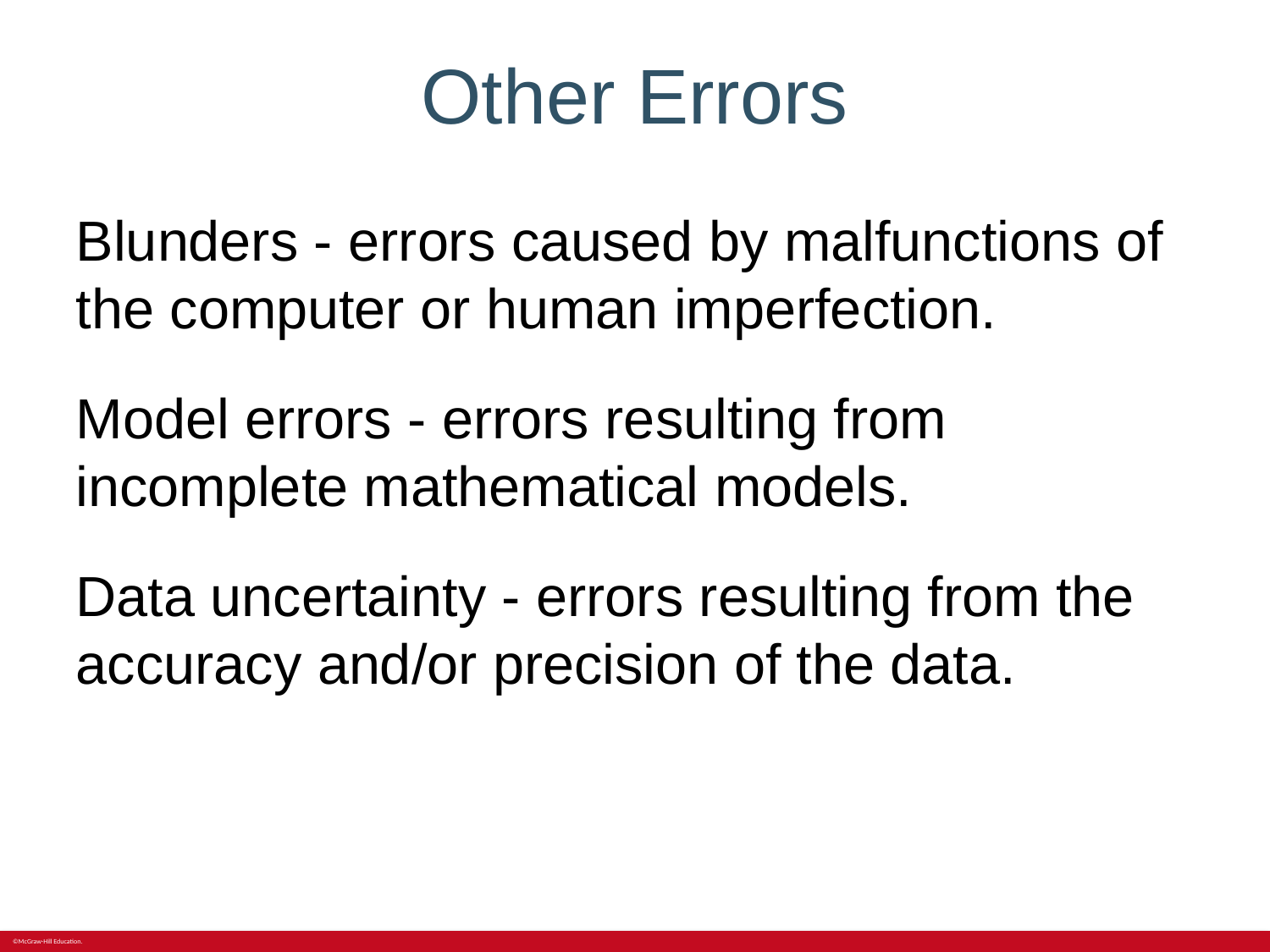

# Other Errors
Blunders - errors caused by malfunctions of the computer or human imperfection.
Model errors - errors resulting from incomplete mathematical models.
Data uncertainty - errors resulting from the accuracy and/or precision of the data.